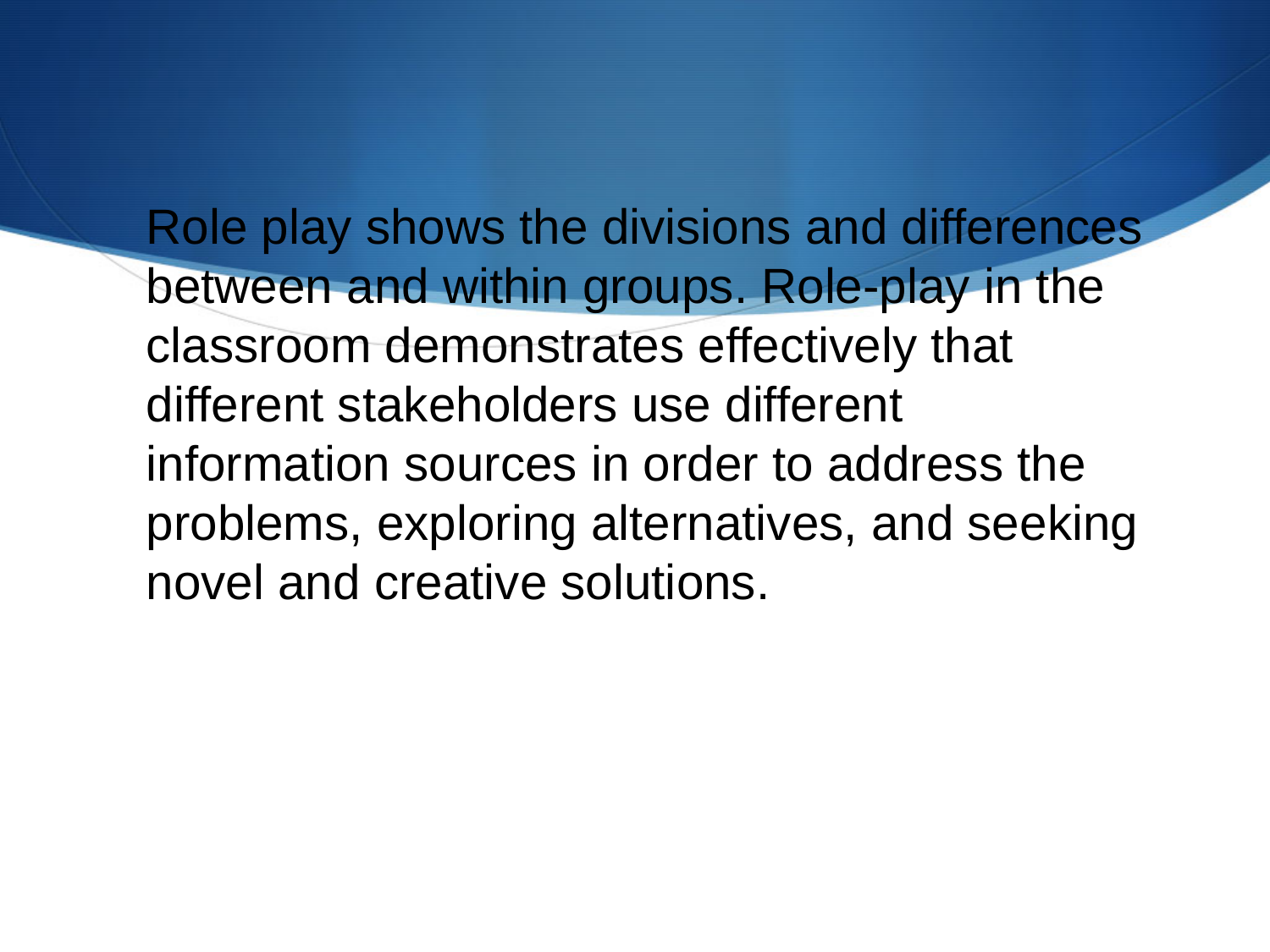

Role play shows the divisions and differences between and within groups. Role-play in the classroom demonstrates effectively that different stakeholders use different information sources in order to address the problems, exploring alternatives, and seeking novel and creative solutions.